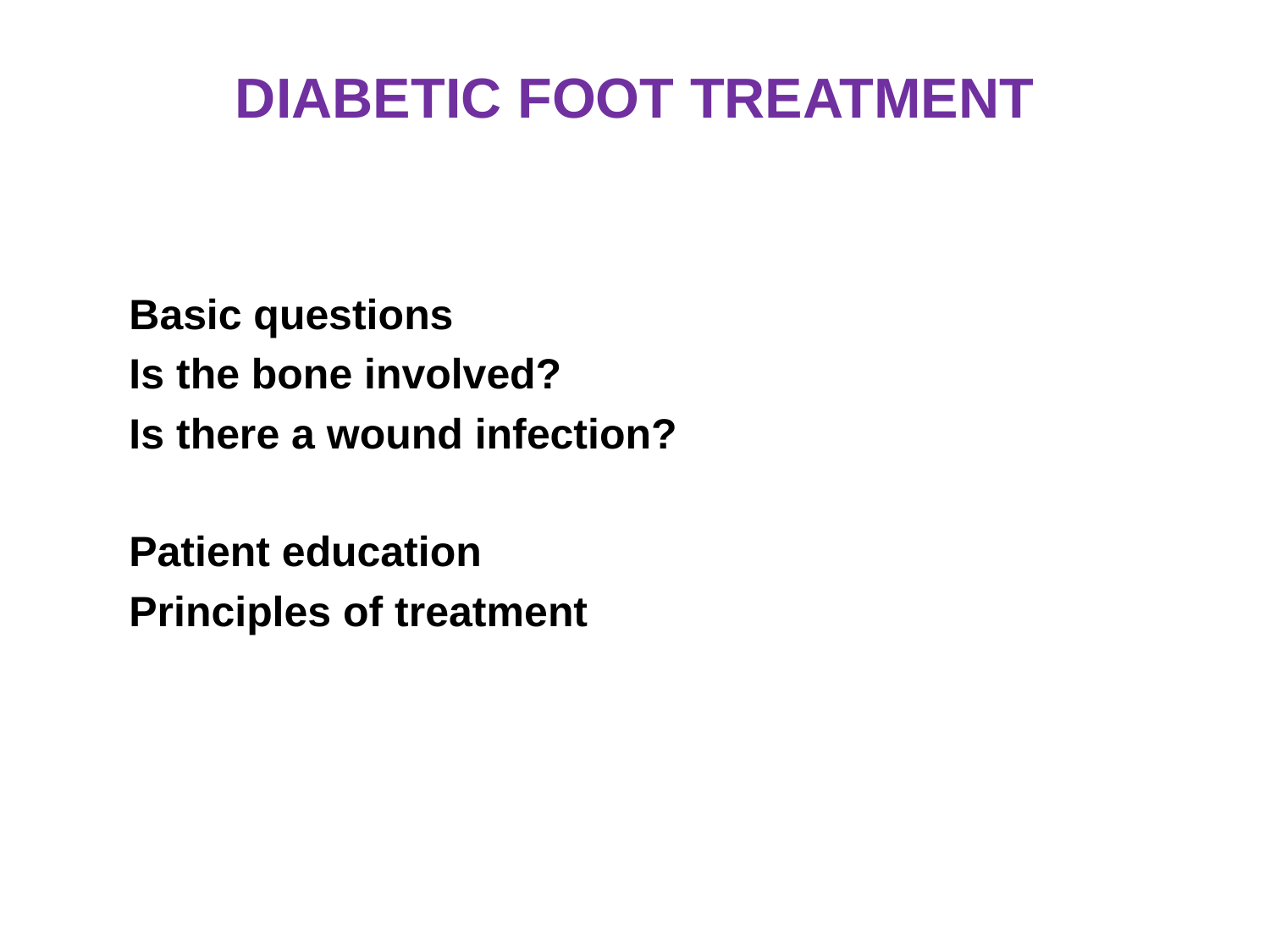

# DIABETIC FOOT TREATMENT

Basic questions
Is the bone involved?
Is there a wound infection?

Patient education
Principles of treatment